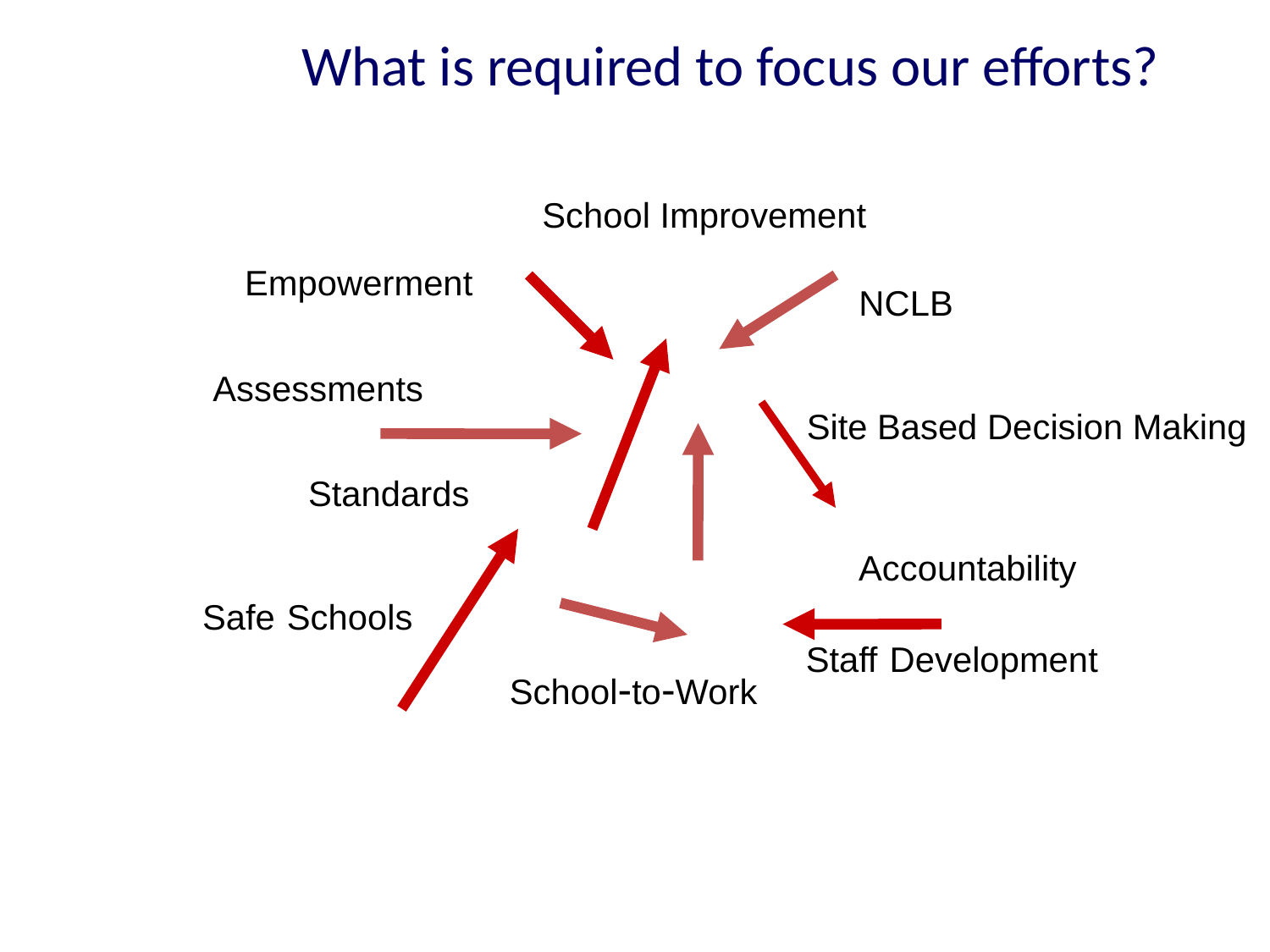

# What is required to focus our efforts?
 School Improvement
Empowerment

NCLB

Assessments
 Site Based Decision Making

Standards

Accountability
Safe Schools

Staff Development
School-to-Work